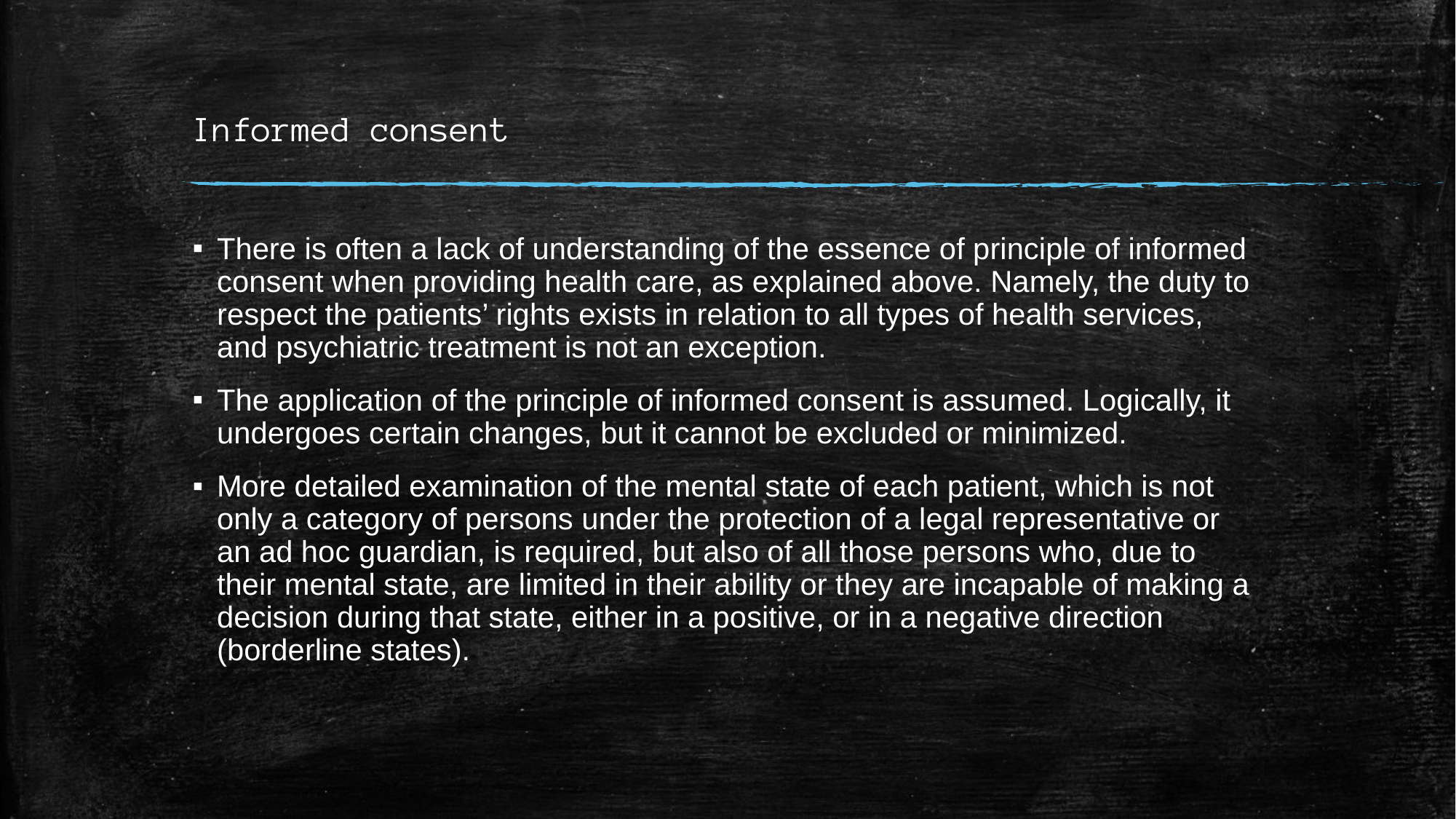

# Informed consent
There is often a lack of understanding of the essence of principle of informed consent when providing health care, as explained above. Namely, the duty to respect the patients’ rights exists in relation to all types of health services, and psychiatric treatment is not an exception.
The application of the principle of informed consent is assumed. Logically, it undergoes certain changes, but it cannot be excluded or minimized.
More detailed examination of the mental state of each patient, which is not only a category of persons under the protection of a legal representative or an ad hoc guardian, is required, but also of all those persons who, due to their mental state, are limited in their ability or they are incapable of making a decision during that state, either in a positive, or in a negative direction (borderline states).